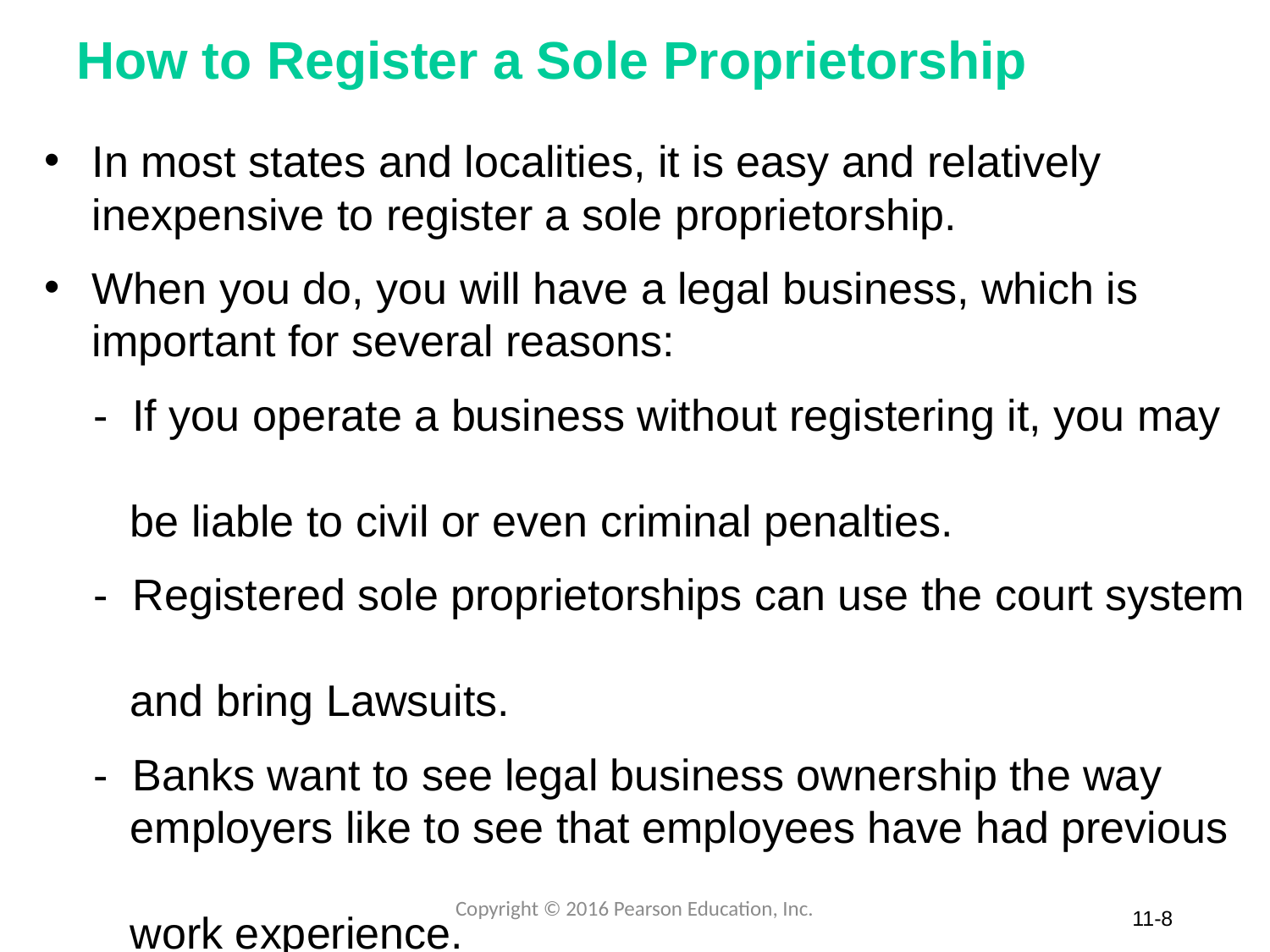

# How to Register a Sole Proprietorship
In most states and localities, it is easy and relatively inexpensive to register a sole proprietorship.

When you do, you will have a legal business, which is important for several reasons:

    -  If you operate a business without registering it, you may
       be liable to civil or even criminal penalties.

    -  Registered sole proprietorships can use the court system
       and bring Lawsuits.

    -  Banks want to see legal business ownership the way
       employers like to see that employees have had previous
       work experience.
Copyright © 2016 Pearson Education, Inc.